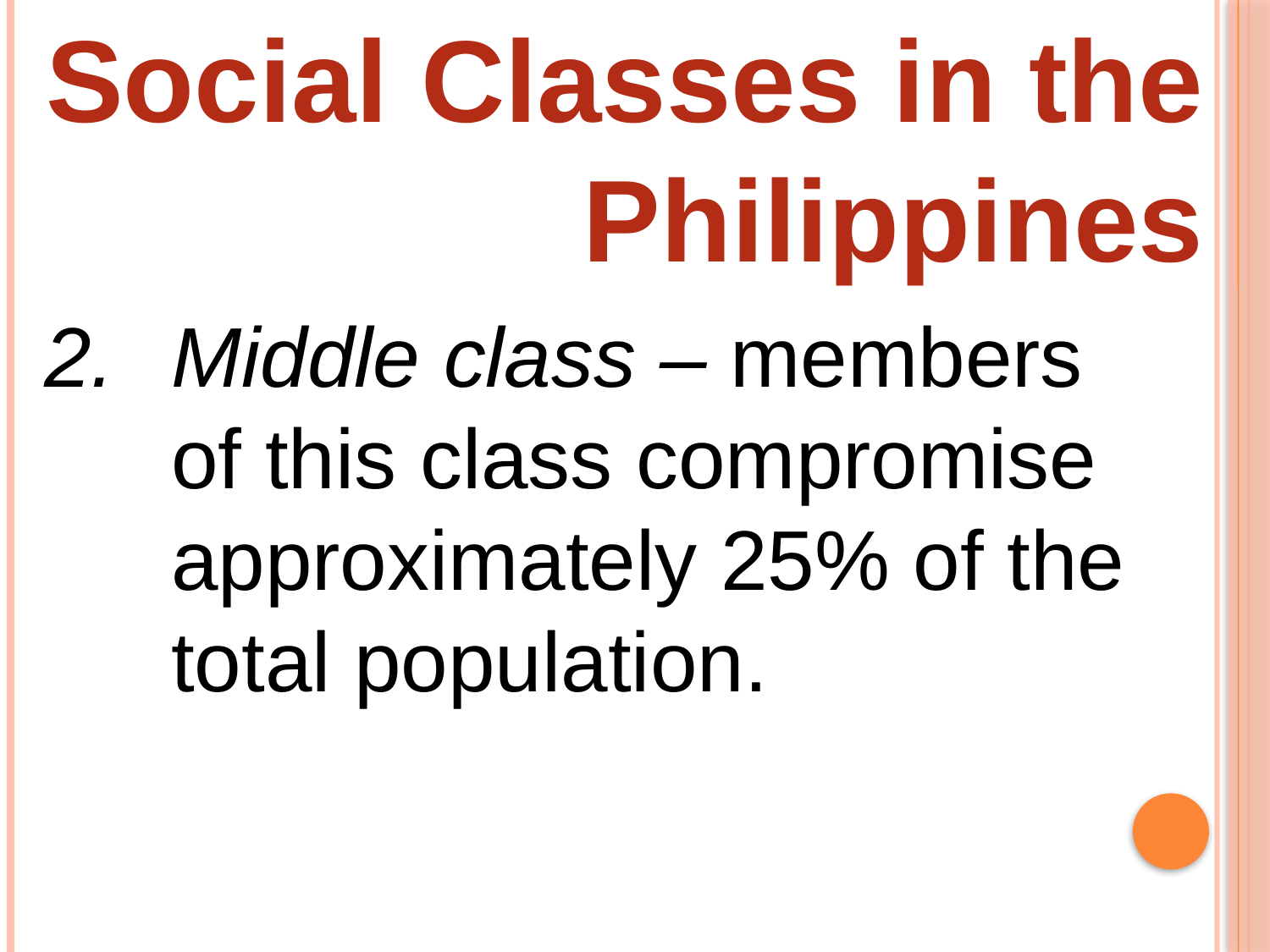

Social Classes in the
Philippines
Middle class – members of this class compromise approximately 25% of the total population.